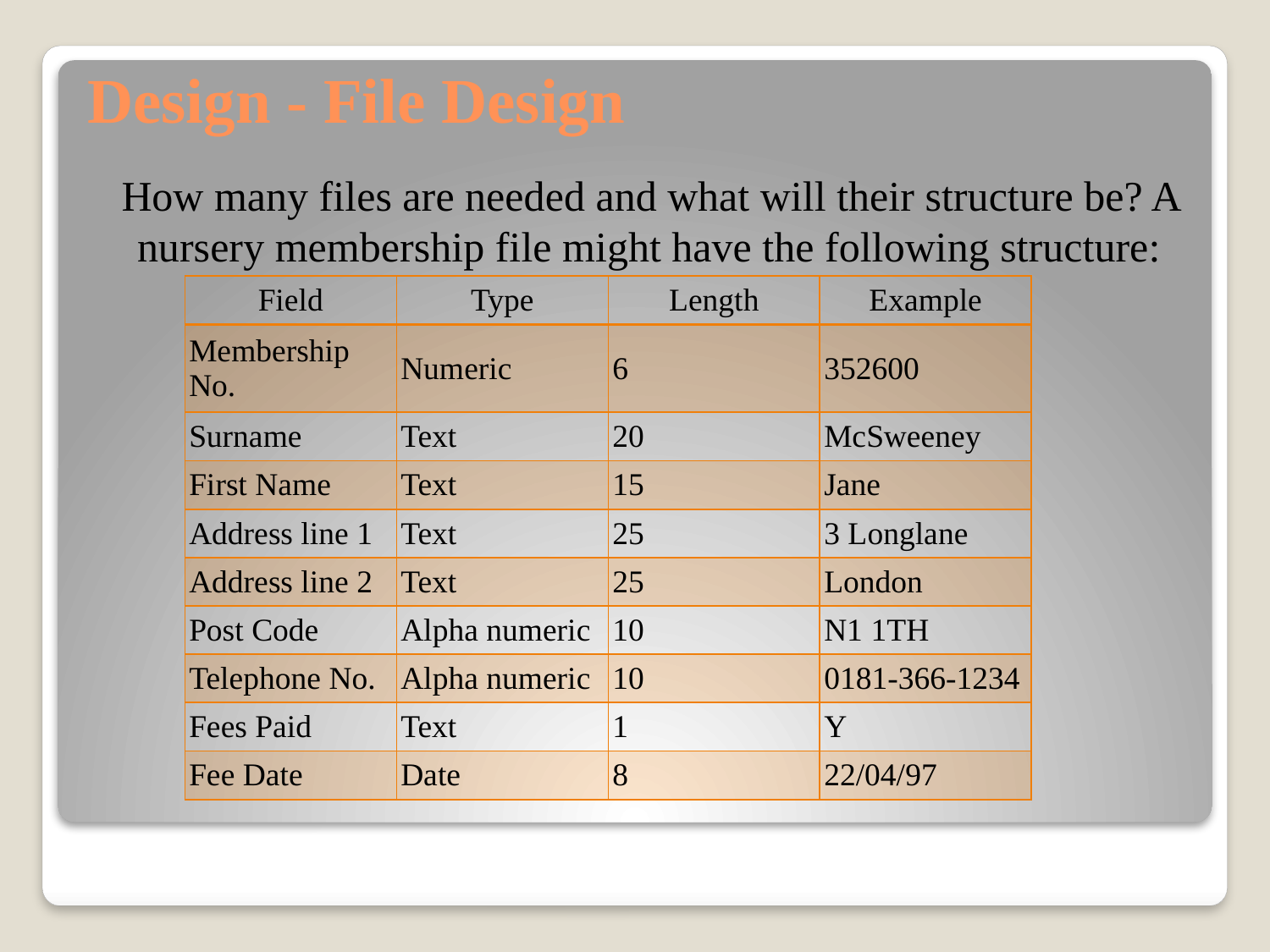

# Design - File Design
  How many files are needed and what will their structure be? A nursery membership file might have the following structure:

| Field | Type | Length | Example |
| --- | --- | --- | --- |
| Membership No. | Numeric | 6 | 352600 |
| Surname | Text | 20 | McSweeney |
| First Name | Text | 15 | Jane |
| Address line 1 | Text | 25 | 3 Longlane |
| Address line 2 | Text | 25 | London |
| Post Code | Alpha numeric | 10 | N1 1TH |
| Telephone No. | Alpha numeric | 10 | 0181-366-1234 |
| Fees Paid | Text | 1 | Y |
| Fee Date | Date | 8 | 22/04/97 |